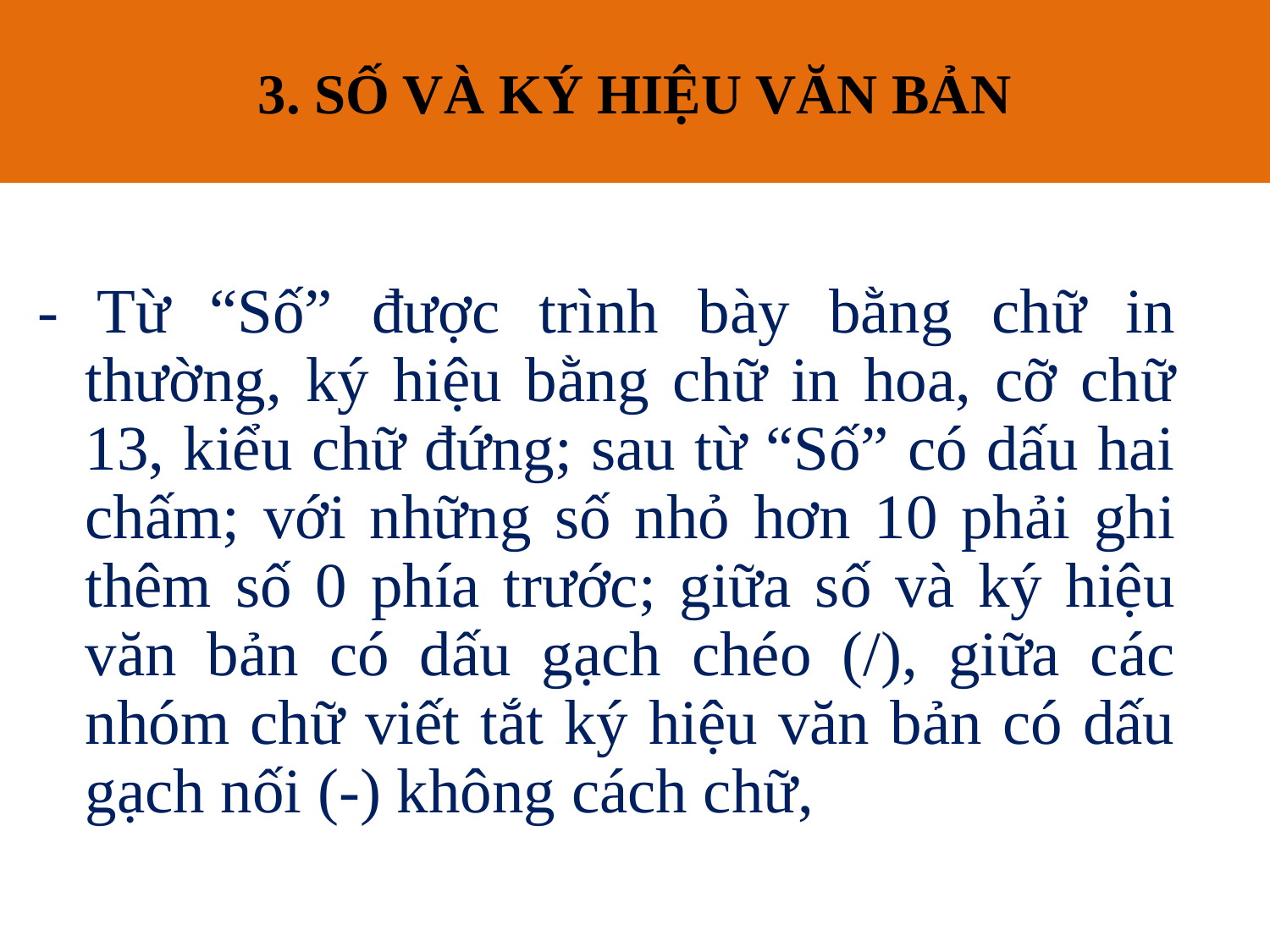

# 3. SỐ VÀ KÝ HIỆU VĂN BẢN
3. SỐ VÀ KÝ HIỆU CỦA VĂN BẢN

- Từ “Số” được trình bày bằng chữ in thường, ký hiệu bằng chữ in hoa, cỡ chữ 13, kiểu chữ đứng; sau từ “Số” có dấu hai chấm; với những số nhỏ hơn 10 phải ghi thêm số 0 phía trước; giữa số và ký hiệu văn bản có dấu gạch chéo (/), giữa các nhóm chữ viết tắt ký hiệu văn bản có dấu gạch nối (-) không cách chữ,